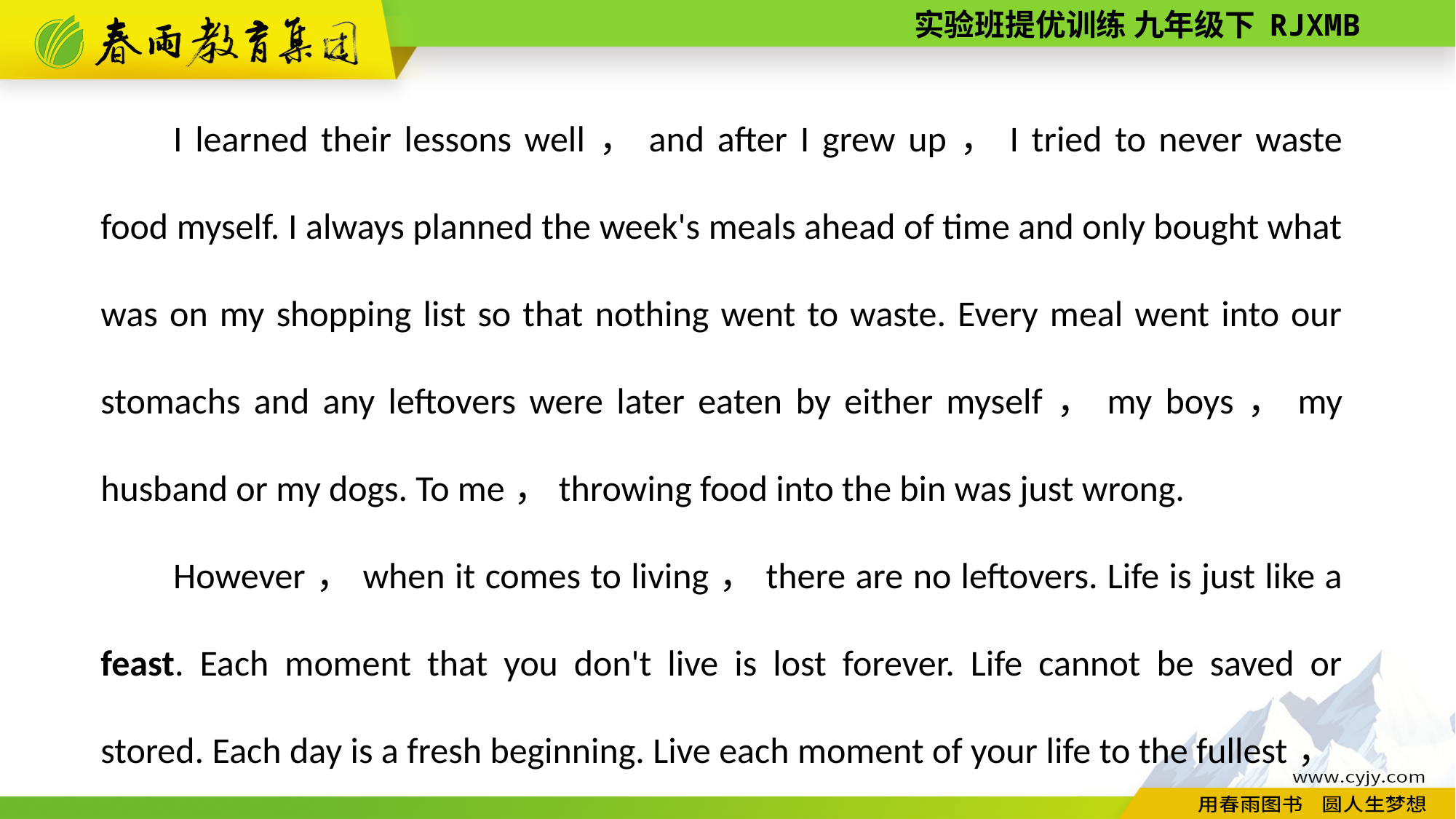

I learned their lessons well，and after I grew up，I tried to never waste food myself. I always planned the week's meals ahead of time and only bought what was on my shopping list so that nothing went to waste. Every meal went into our stomachs and any leftovers were later eaten by either myself，my boys，my husband or my dogs. To me，throwing food into the bin was just wrong.
However，when it comes to living，there are no leftovers. Life is just like a feast. Each moment that you don't live is lost forever. Life cannot be saved or stored. Each day is a fresh beginning. Live each moment of your life to the fullest，then.